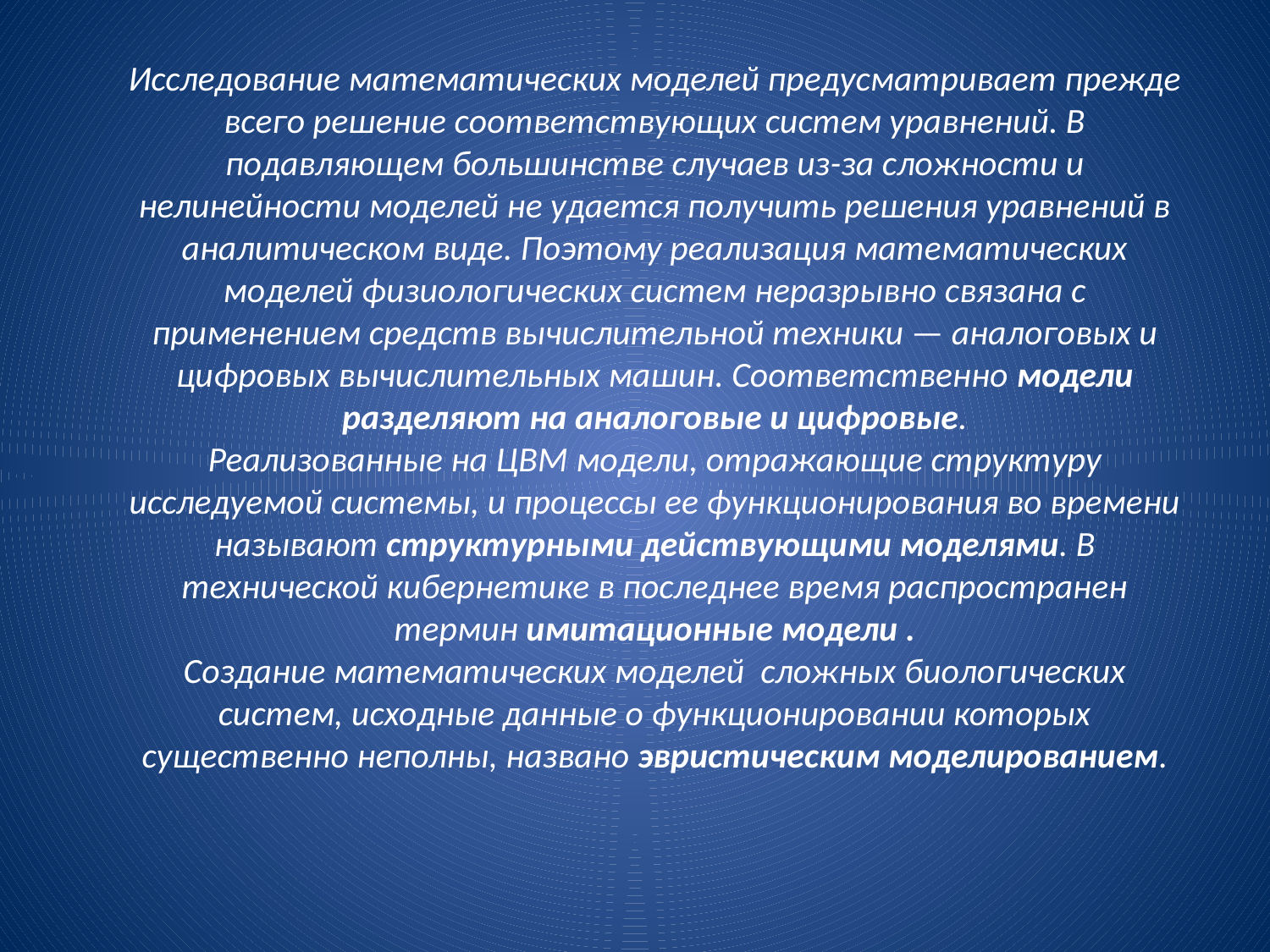

Исследование математических моделей предусматривает прежде всего решение соответствующих систем уравнений. В подавляющем большинстве случаев из-за сложности и нелинейности моделей не удается получить решения уравнений в аналитическом виде. Поэтому реализация математических моделей физиологических систем неразрывно связана с применением средств вычислительной техники — аналоговых и цифровых вычислительных машин. Соответственно модели разделяют на аналоговые и цифровые.
Реализованные на ЦВМ модели, отражающие структуру исследуемой системы, и процессы ее функционирования во времени называют структурными действующими моделями. В технической кибернетике в последнее время распространен термин имитационные модели .
Создание математических моделей  сложных биологических систем, исходные данные о функционировании которых существенно неполны, названо эвристическим моделированием.